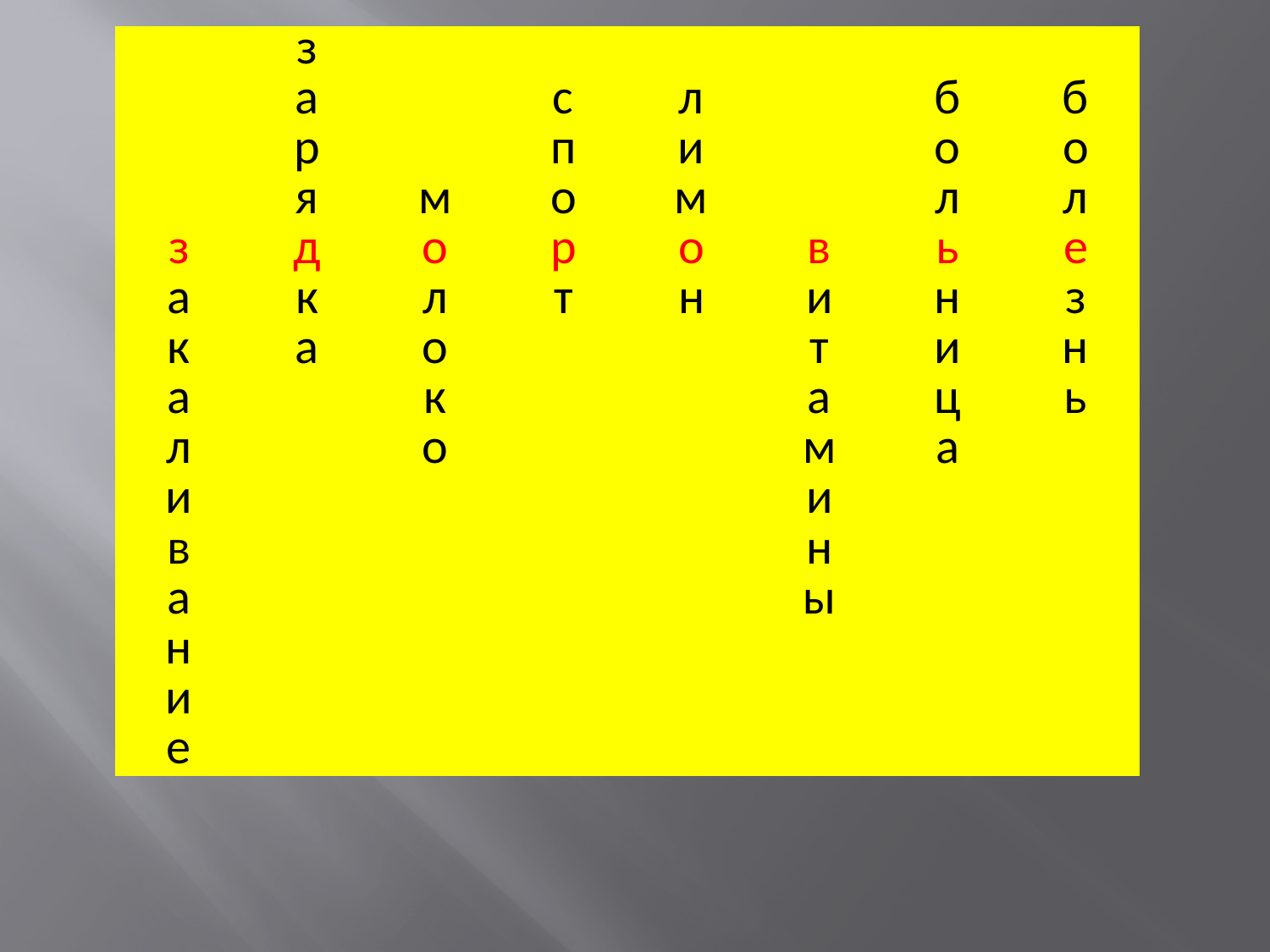

|  | з |  |  |  |  |  |  |
| --- | --- | --- | --- | --- | --- | --- | --- |
|  | а |  | с | л |  | б | б |
|  | р |  | п | и |  | о | о |
|  | я | м | о | м |  | л | л |
| з | д | о | р | о | в | ь | е |
| а | к | л | т | н | и | н | з |
| к | а | о |  |  | т | и | н |
| а |  | к |  |  | а | ц | ь |
| л |  | о |  |  | м | а |  |
| и |  |  |  |  | и |  |  |
| в |  |  |  |  | н |  |  |
| а |  |  |  |  | ы |  |  |
| н |  |  |  |  |  |  |  |
| и |  |  |  |  |  |  |  |
| е |  |  |  |  |  |  |  |